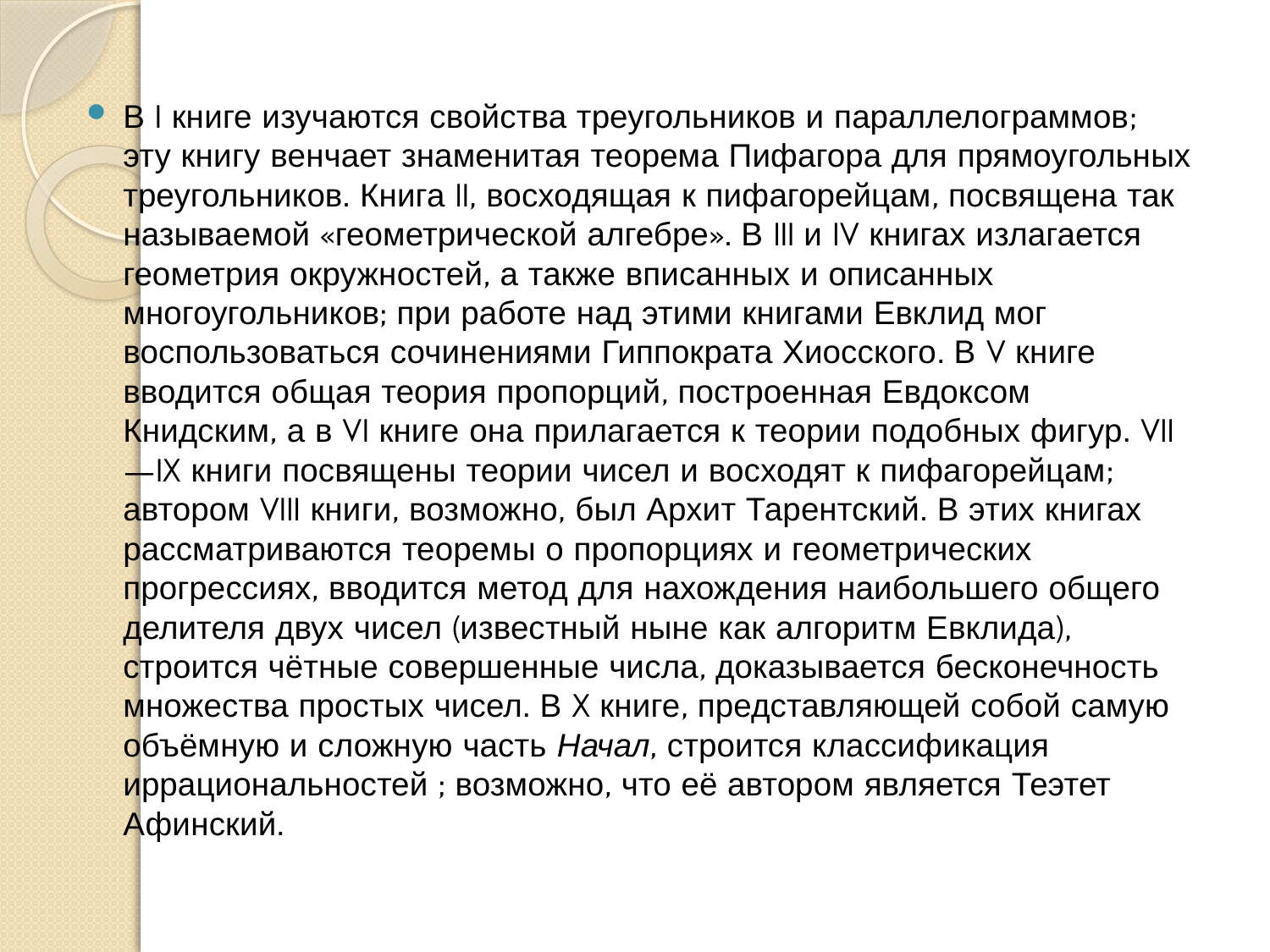

В I книге изучаются свойства треугольников и параллелограммов; эту книгу венчает знаменитая теорема Пифагора для прямоугольных треугольников. Книга II, восходящая к пифагорейцам, посвящена так называемой «геометрической алгебре». В III и IV книгах излагается геометрия окружностей, а также вписанных и описанных многоугольников; при работе над этими книгами Евклид мог воспользоваться сочинениями Гиппократа Хиосского. В V книге вводится общая теория пропорций, построенная Евдоксом Книдским, а в VI книге она прилагается к теории подобных фигур. VII—IX книги посвящены теории чисел и восходят к пифагорейцам; автором VIII книги, возможно, был Архит Тарентский. В этих книгах рассматриваются теоремы о пропорциях и геометрических прогрессиях, вводится метод для нахождения наибольшего общего делителя двух чисел (известный ныне как алгоритм Евклида), строится чётные совершенные числа, доказывается бесконечность множества простых чисел. В X книге, представляющей собой самую объёмную и сложную часть Начал, строится классификация иррациональностей ; возможно, что её автором является Теэтет Афинский.
#